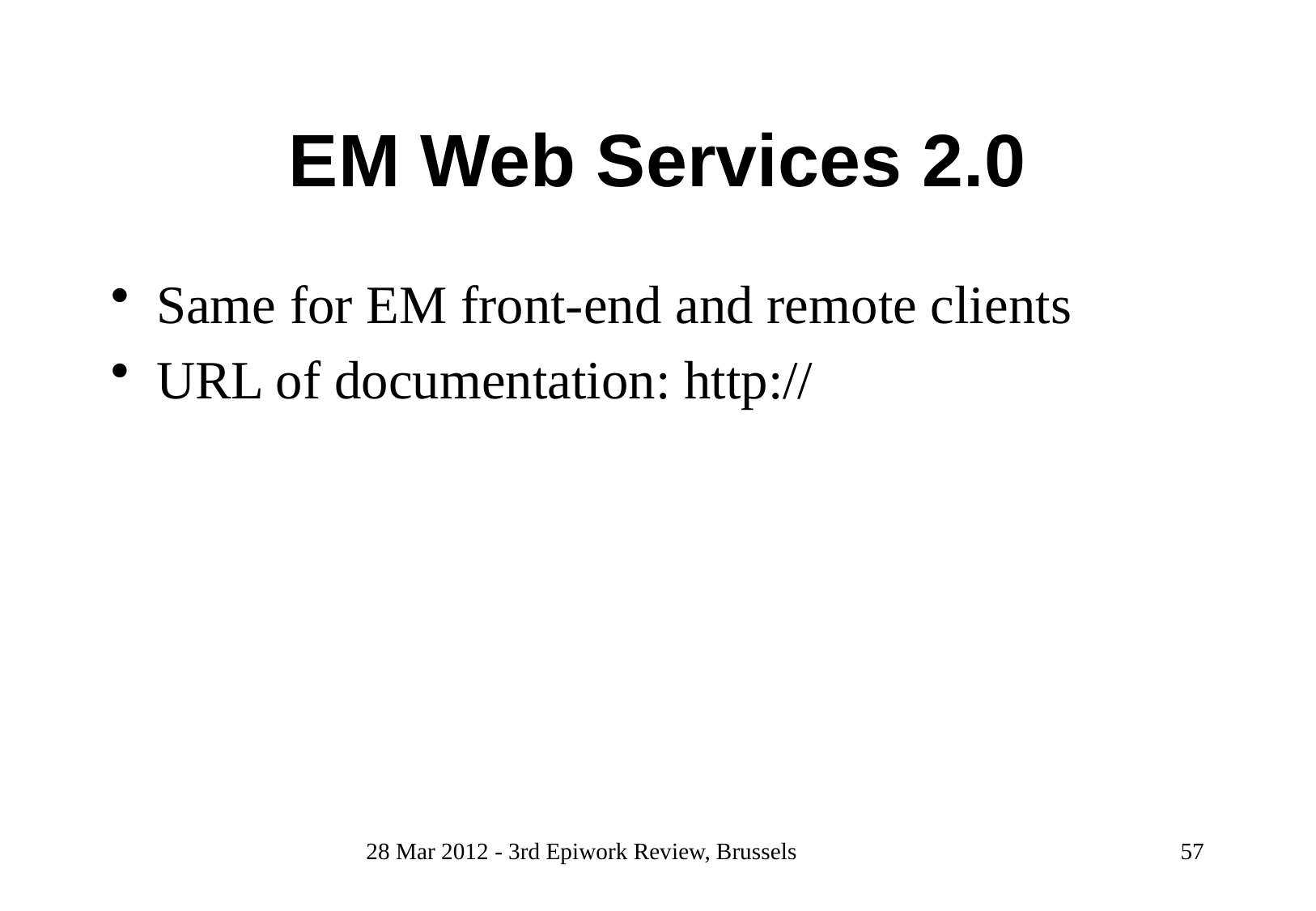

# EM Web Services 2.0
Same for EM front-end and remote clients
URL of documentation: http://

28 Mar 2012 - 3rd Epiwork Review, Brussels
57